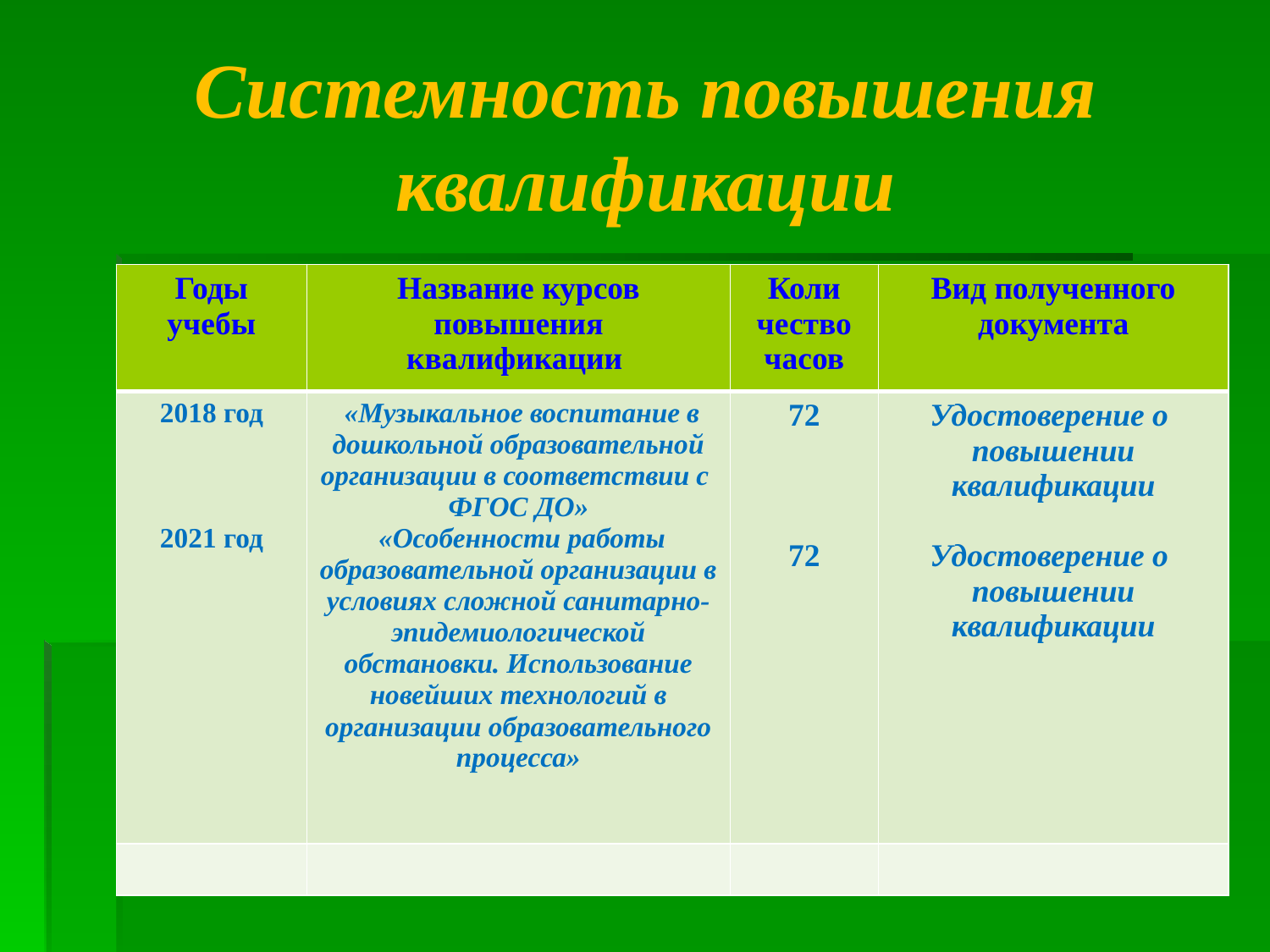

# Системность повышения квалификации
| Годы учебы | Название курсов повышения квалификации | Коли чество часов | Вид полученного документа |
| --- | --- | --- | --- |
| 2018 год 2021 год | «Музыкальное воспитание в дошкольной образовательной организации в соответствии с ФГОС ДО» «Особенности работы образовательной организации в условиях сложной санитарно-эпидемиологической обстановки. Использование новейших технологий в организации образовательного процесса» | 72 72 | Удостоверение о повышении квалификации Удостоверение о повышении квалификации |
|  |  |  |  |